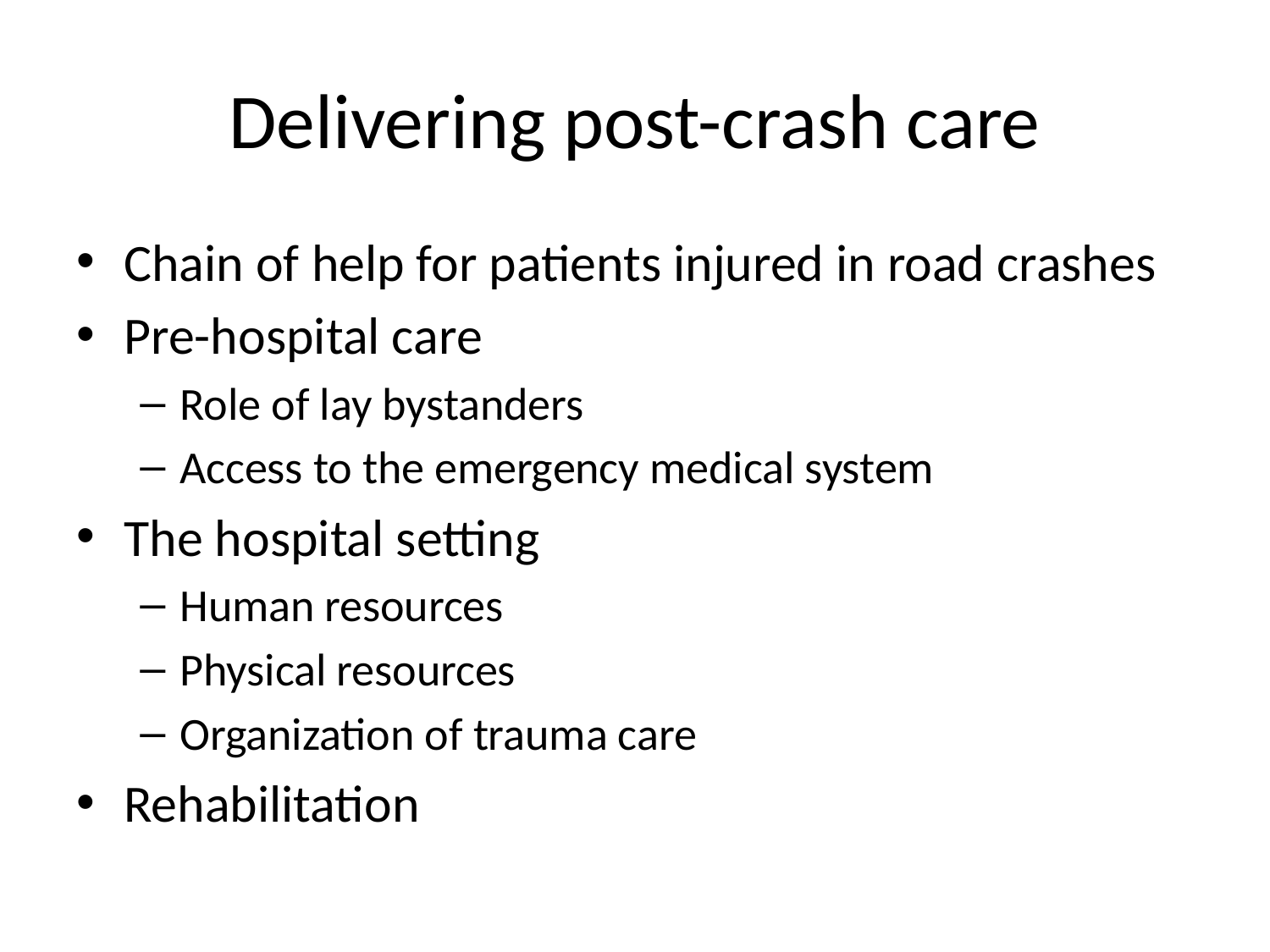

# Delivering post-crash care
Chain of help for patients injured in road crashes
Pre-hospital care
Role of lay bystanders
Access to the emergency medical system
The hospital setting
Human resources
Physical resources
Organization of trauma care
Rehabilitation